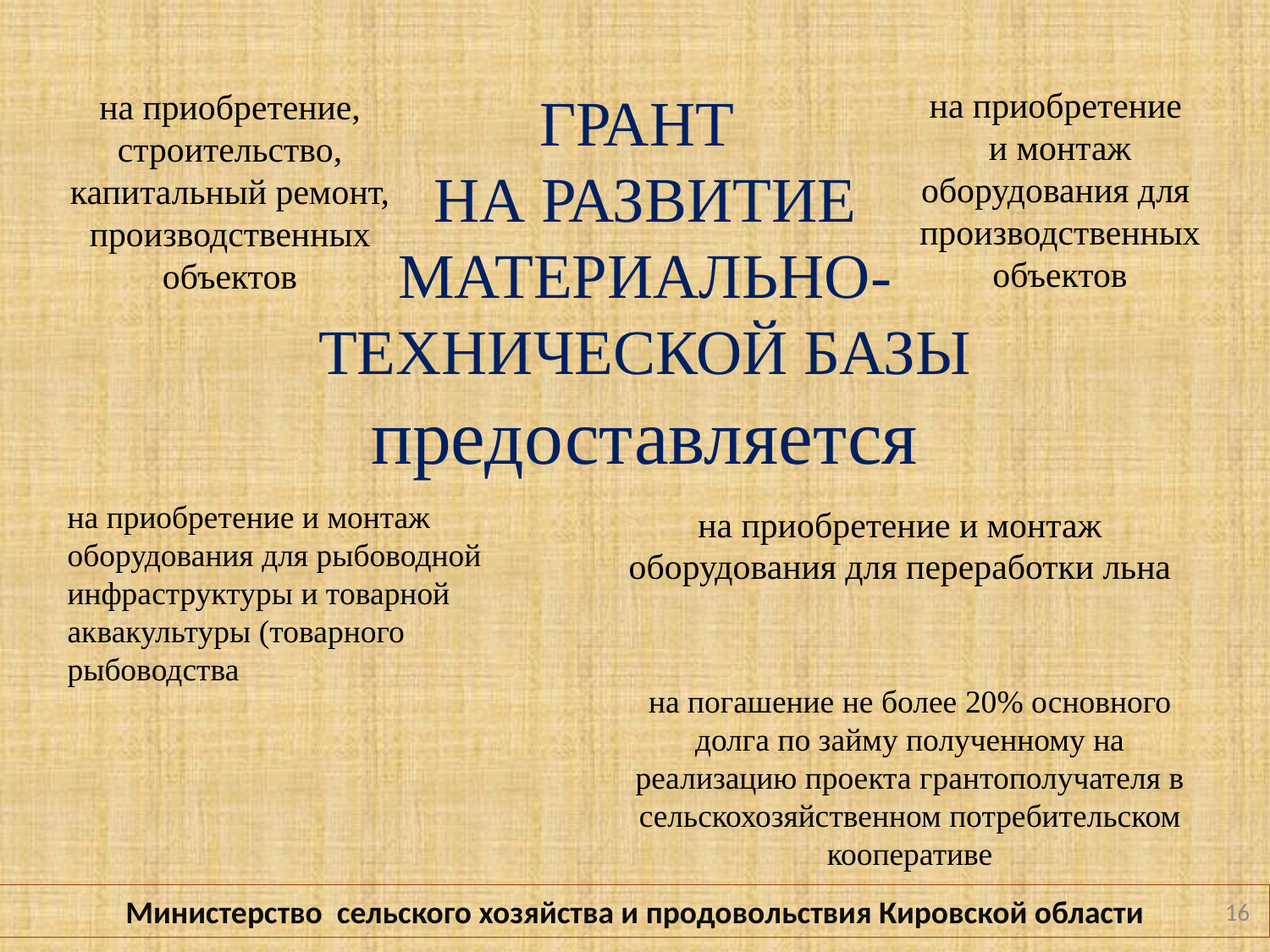

ГРАНТ
НА РАЗВИТИЕ МАТЕРИАЛЬНО-ТЕХНИЧЕСКОЙ БАЗЫ
предоставляется
на приобретение
и монтаж оборудования для
производственных объектов
на приобретение, строительство, капитальный ремонт, производственных объектов
на приобретение и монтаж оборудования для рыбоводной инфраструктуры и товарной аквакультуры (товарного рыбоводства
на приобретение и монтаж оборудования для переработки льна
на погашение не более 20% основного долга по займу полученному на реализацию проекта грантополучателя в сельскохозяйственном потребительском кооперативе
Министерство  сельского хозяйства и продовольствия Кировской области
16